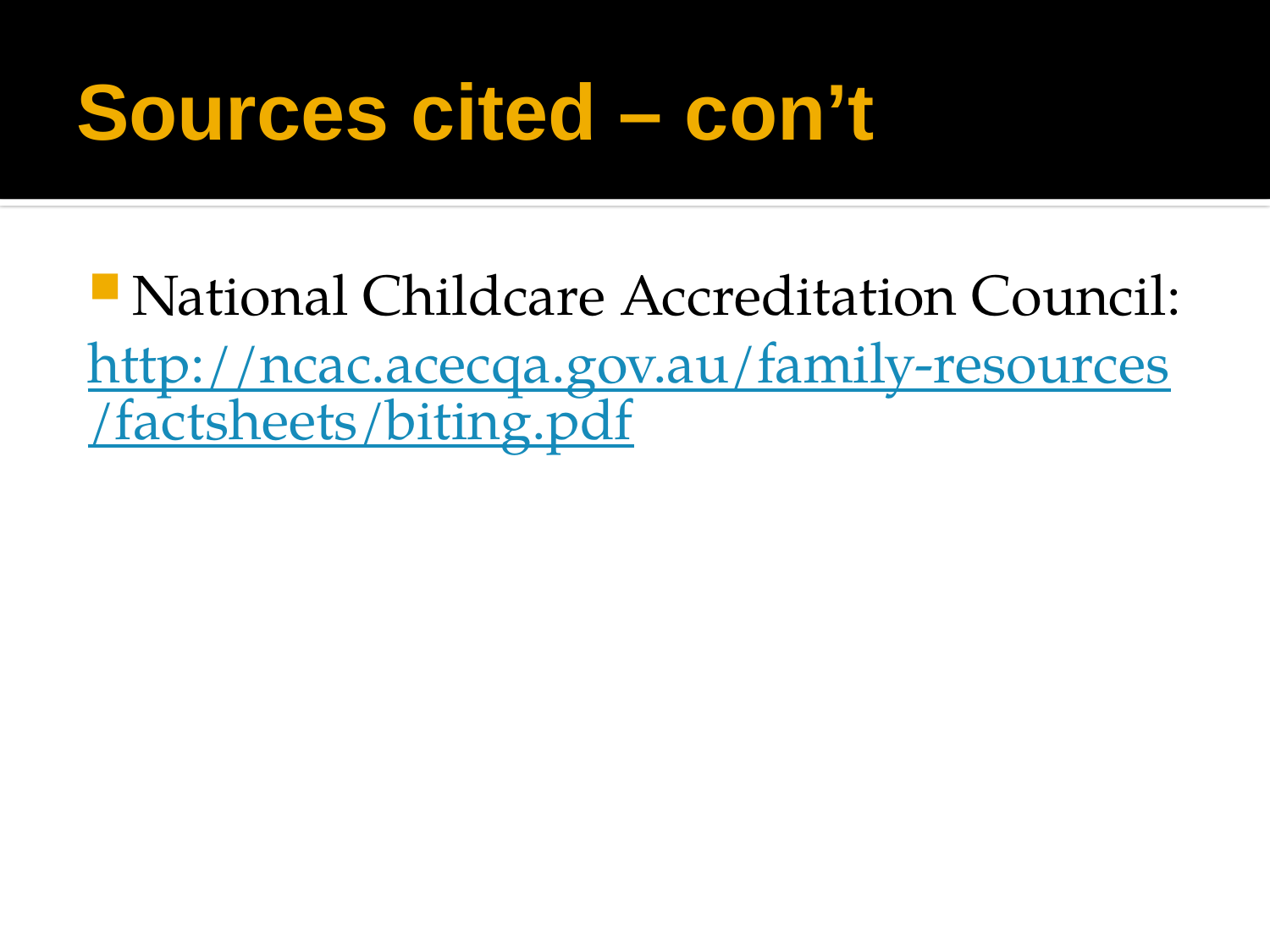

# Sources cited – con’t
National Childcare Accreditation Council:
http://ncac.acecqa.gov.au/family-resources/factsheets/biting.pdf